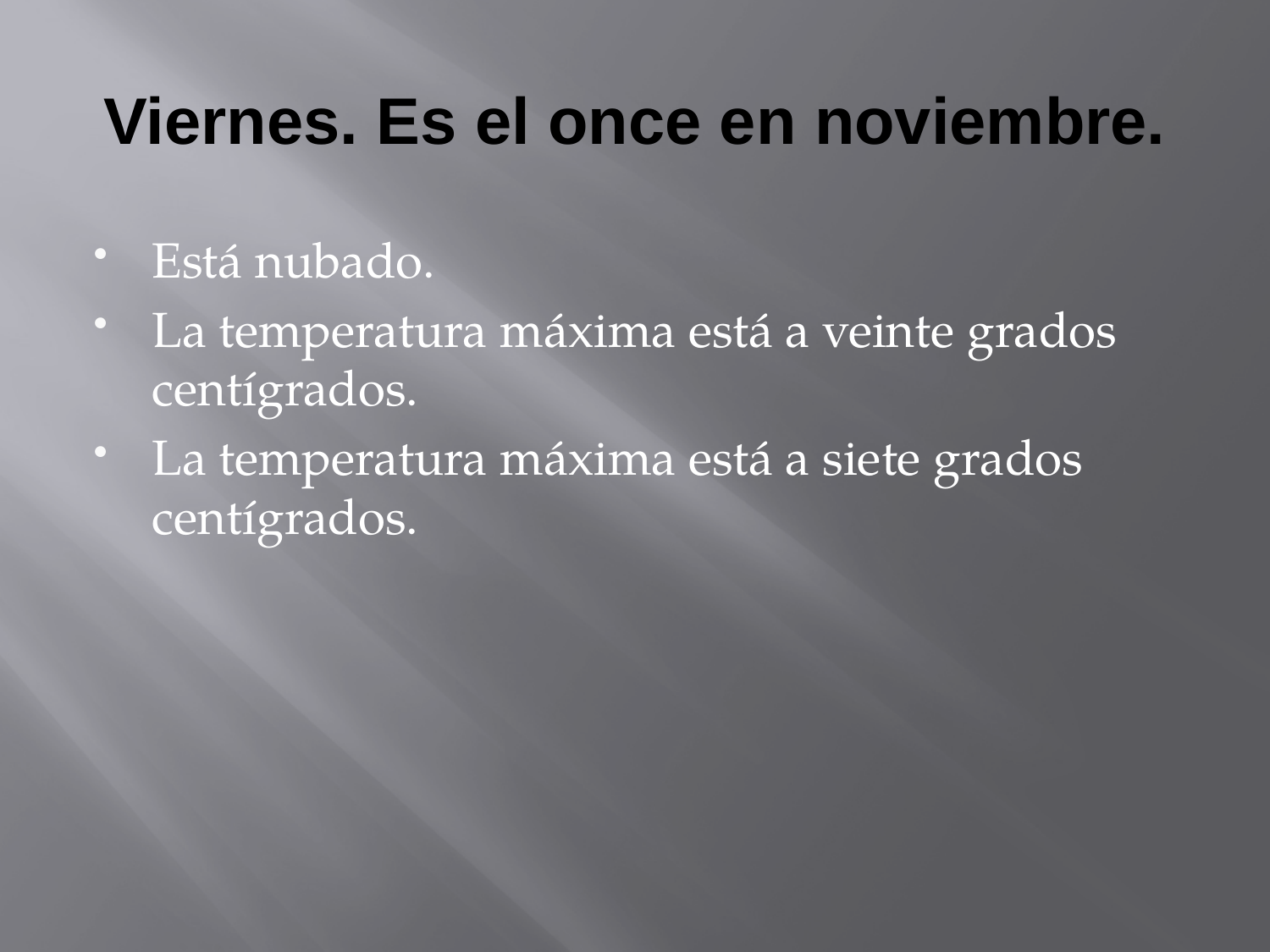

# Viernes. Es el once en noviembre.
Está nubado.
La temperatura máxima está a veinte grados centígrados.
La temperatura máxima está a siete grados centígrados.